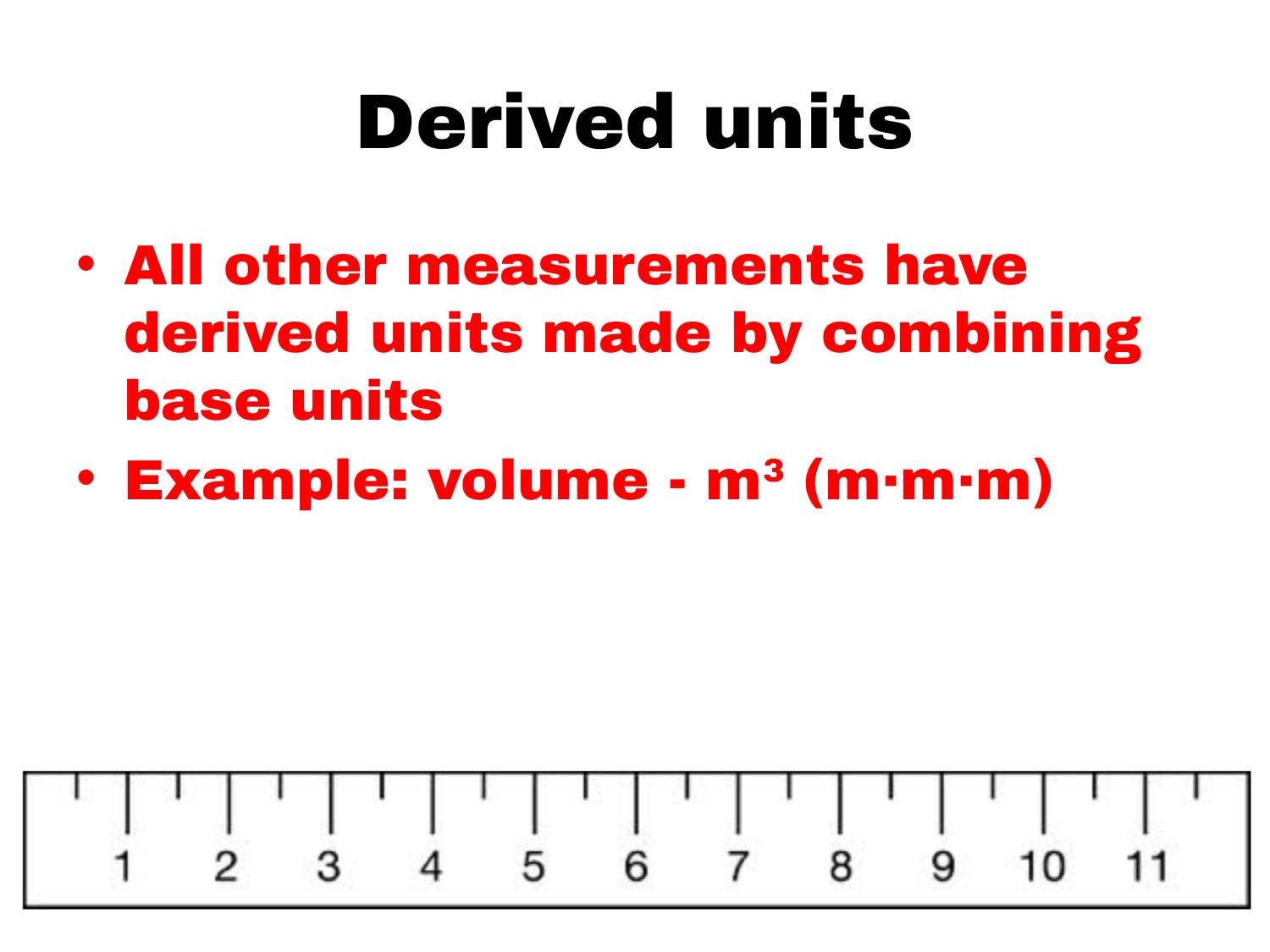

# Derived units
All other measurements have derived units made by combining base units
Example: volume - m3 (m·m·m)